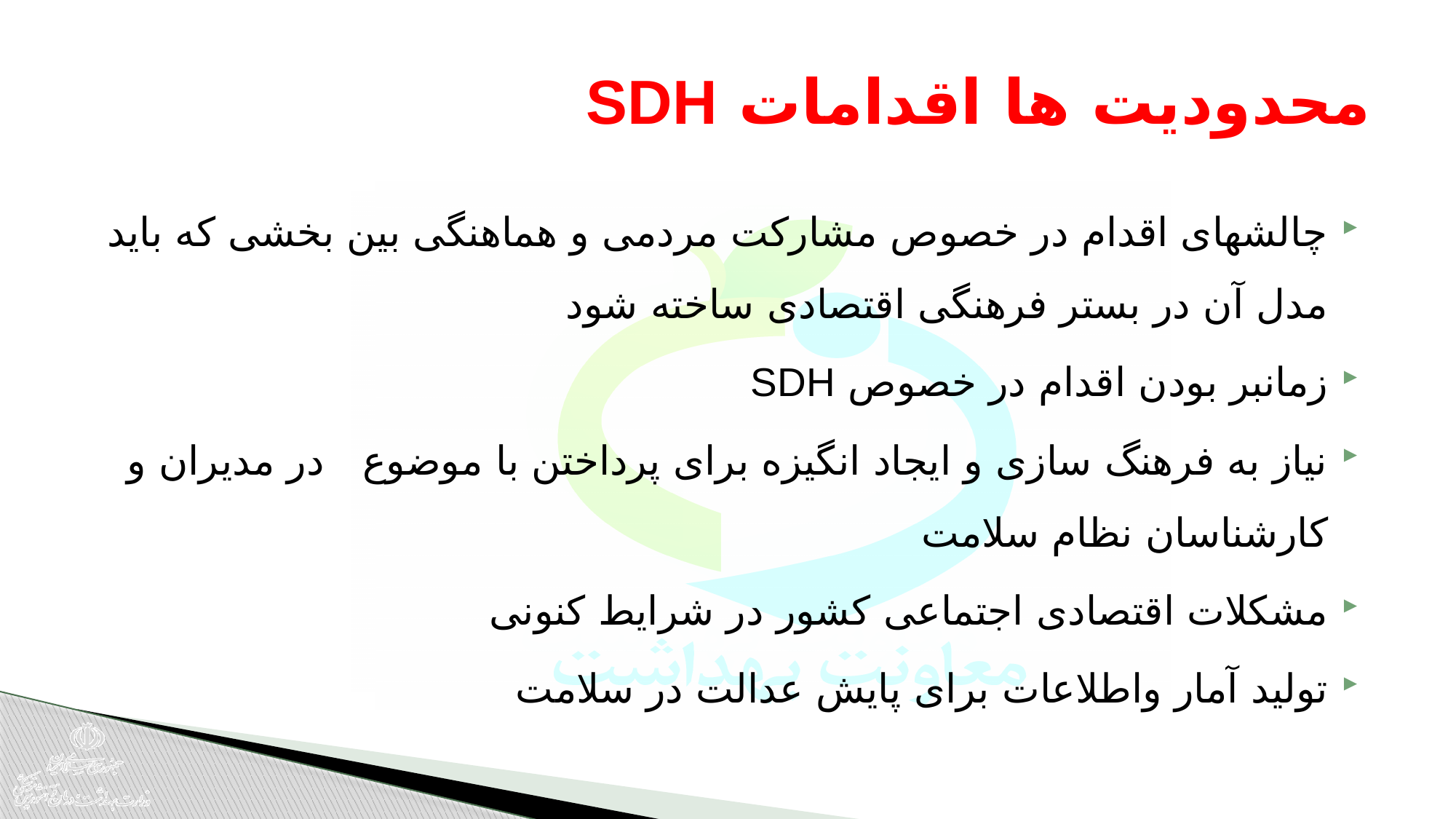

# محدودیت ها اقدامات SDH
چالشهای اقدام در خصوص مشارکت مردمی و هماهنگی بین بخشی که باید مدل آن در بستر فرهنگی اقتصادی ساخته شود
زمانبر بودن اقدام در خصوص SDH
نیاز به فرهنگ سازی و ایجاد انگیزه برای پرداختن با موضوع   در مدیران و کارشناسان نظام سلامت
مشکلات اقتصادی اجتماعی کشور در شرایط کنونی
تولید آمار واطلاعات برای پایش عدالت در سلامت